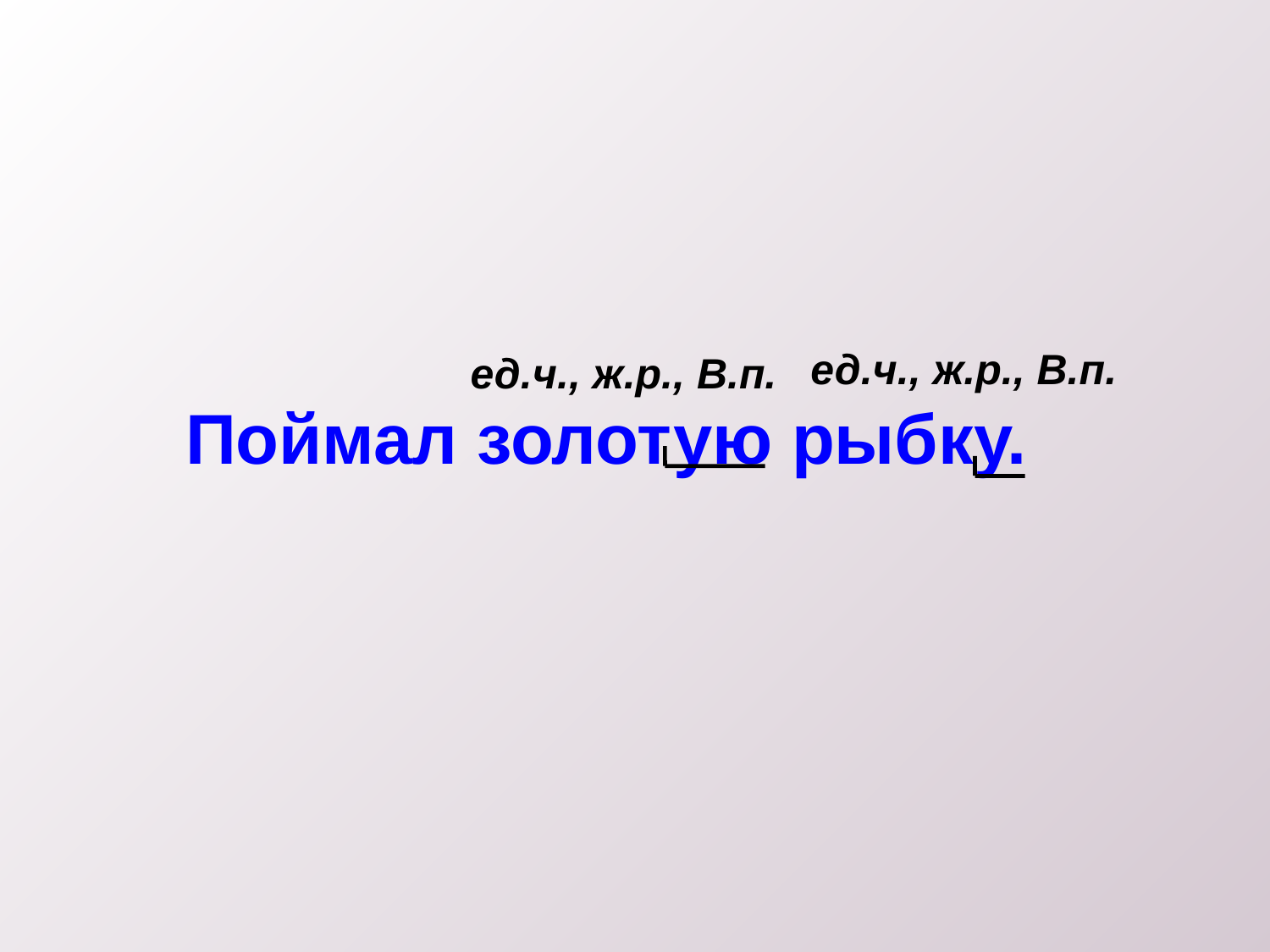

ед.ч., ж.р., В.п.
ед.ч., ж.р., В.п.

Поймал золотую рыбку.